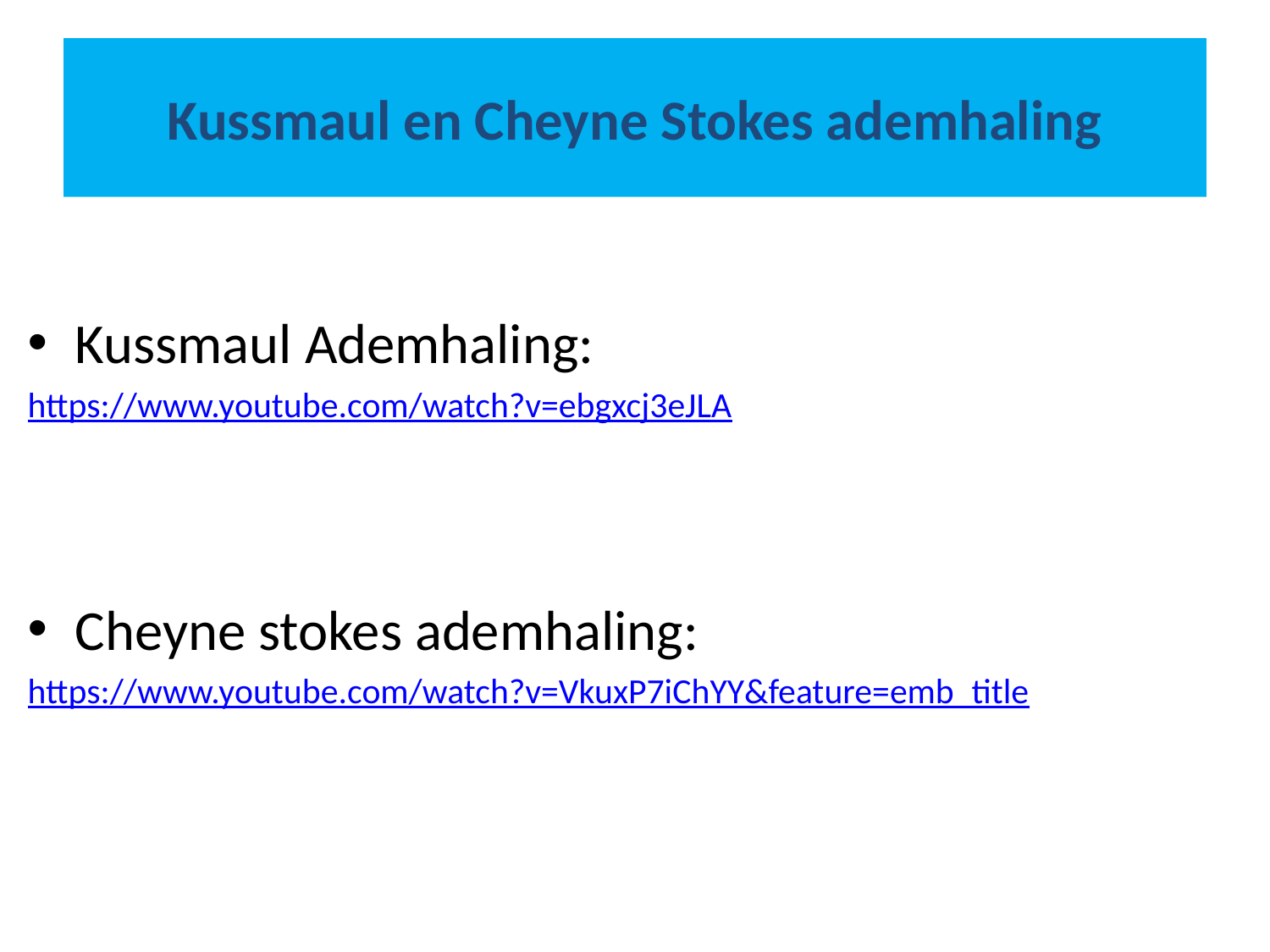

# Kussmaul en Cheyne Stokes ademhaling

Kussmaul Ademhaling:
https://www.youtube.com/watch?v=ebgxcj3eJLA

Cheyne stokes ademhaling:
https://www.youtube.com/watch?v=VkuxP7iChYY&feature=emb_title